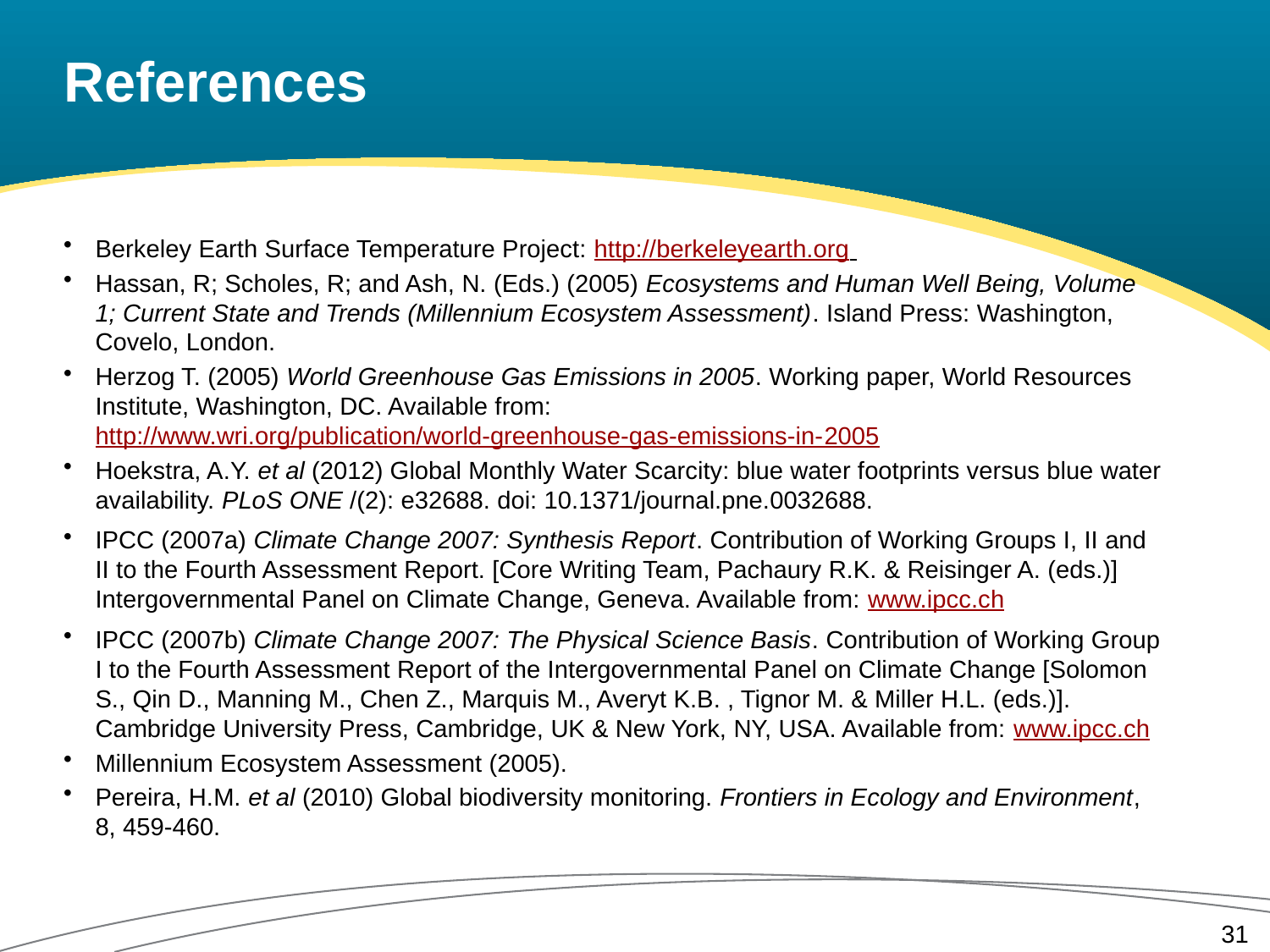

# References
Berkeley Earth Surface Temperature Project: http://berkeleyearth.org
Hassan, R; Scholes, R; and Ash, N. (Eds.) (2005) Ecosystems and Human Well Being, Volume 1; Current State and Trends (Millennium Ecosystem Assessment). Island Press: Washington, Covelo, London.
Herzog T. (2005) World Greenhouse Gas Emissions in 2005. Working paper, World Resources Institute, Washington, DC. Available from: http://www.wri.org/publication/world-greenhouse-gas-emissions-in-2005
Hoekstra, A.Y. et al (2012) Global Monthly Water Scarcity: blue water footprints versus blue water availability. PLoS ONE /(2): e32688. doi: 10.1371/journal.pne.0032688.
IPCC (2007a) Climate Change 2007: Synthesis Report. Contribution of Working Groups I, II and II to the Fourth Assessment Report. [Core Writing Team, Pachaury R.K. & Reisinger A. (eds.)]  Intergovernmental Panel on Climate Change, Geneva. Available from: www.ipcc.ch
IPCC (2007b) Climate Change 2007: The Physical Science Basis. Contribution of Working Group I to the Fourth Assessment Report of the Intergovernmental Panel on Climate Change [Solomon S., Qin D., Manning M., Chen Z., Marquis M., Averyt K.B. , Tignor M. & Miller H.L. (eds.)]. Cambridge University Press, Cambridge, UK & New York, NY, USA. Available from: www.ipcc.ch
Millennium Ecosystem Assessment (2005).
Pereira, H.M. et al (2010) Global biodiversity monitoring. Frontiers in Ecology and Environment, 8, 459-460.

31